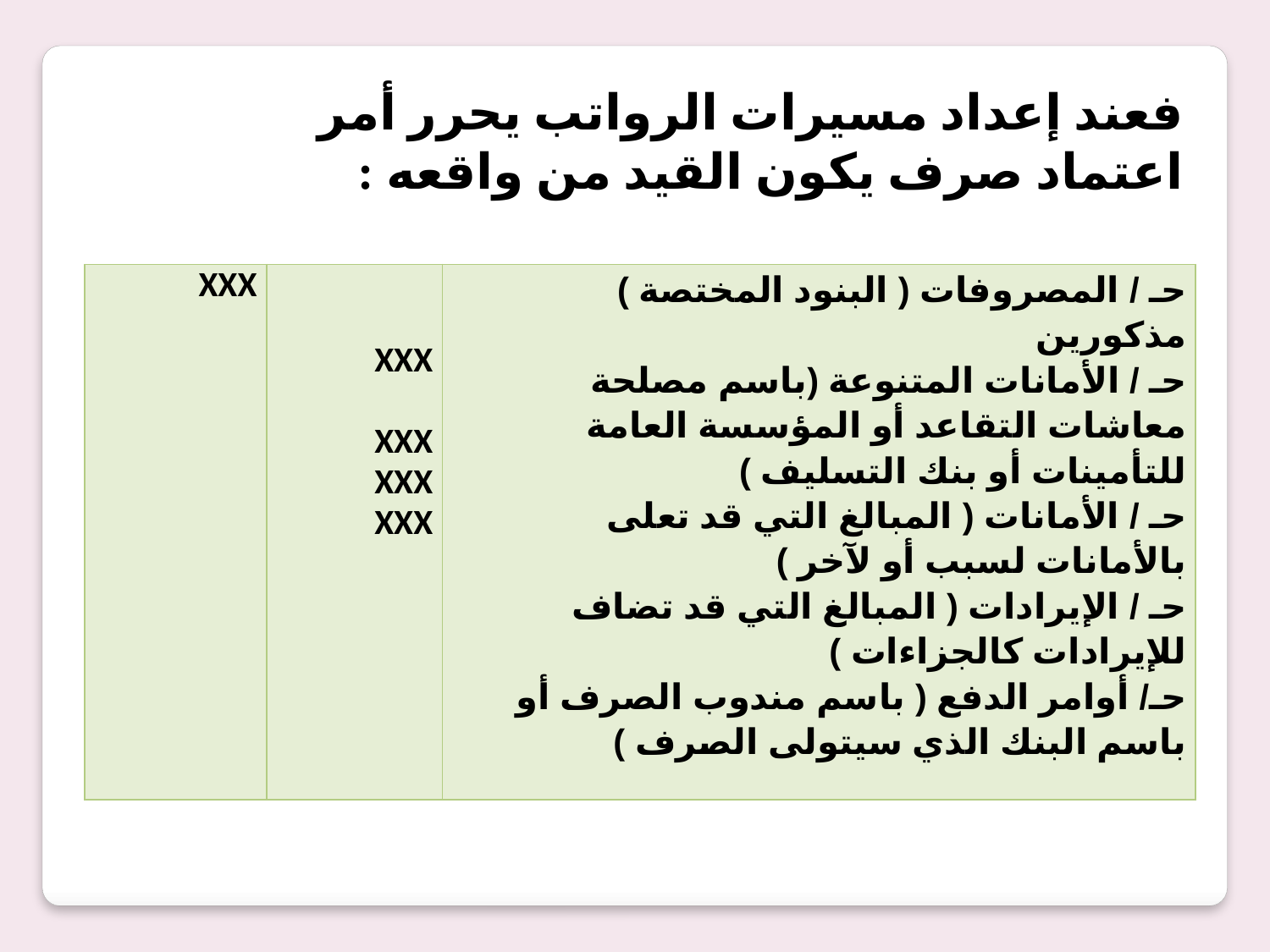

فعند إعداد مسيرات الرواتب يحرر أمر اعتماد صرف يكون القيد من واقعه :
| XXX | XXX XXX XXX XXX | حـ / المصروفات ( البنود المختصة ) مذكورين حـ / الأمانات المتنوعة (باسم مصلحة معاشات التقاعد أو المؤسسة العامة للتأمينات أو بنك التسليف ) حـ / الأمانات ( المبالغ التي قد تعلى بالأمانات لسبب أو لآخر ) حـ / الإيرادات ( المبالغ التي قد تضاف للإيرادات كالجزاءات ) حـ/ أوامر الدفع ( باسم مندوب الصرف أو باسم البنك الذي سيتولى الصرف ) |
| --- | --- | --- |